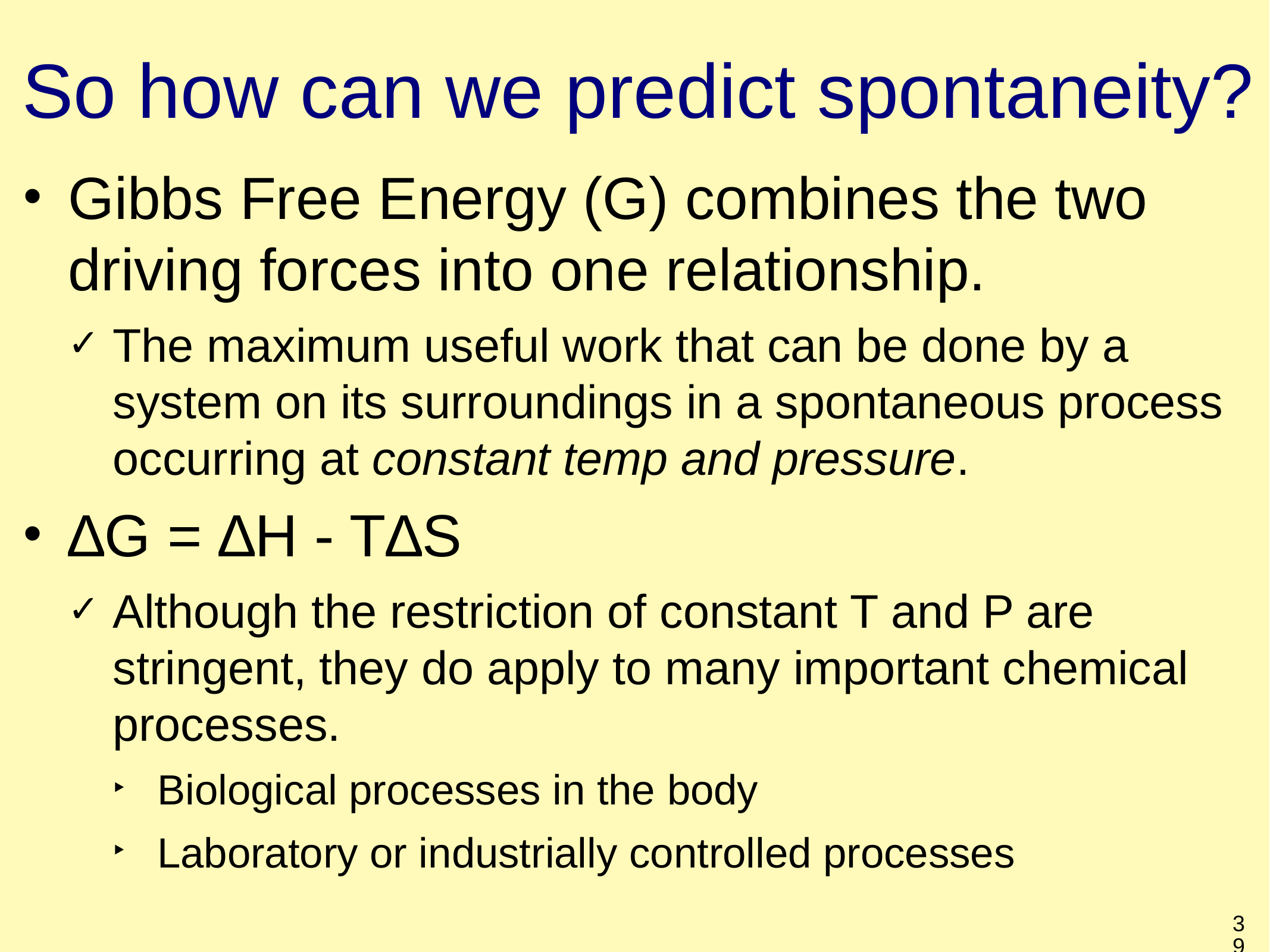

# So how can we predict spontaneity?
Gibbs Free Energy (G) combines the two driving forces into one relationship.
The maximum useful work that can be done by a system on its surroundings in a spontaneous process occurring at constant temp and pressure.
∆G = ∆H - T∆S
Although the restriction of constant T and P are stringent, they do apply to many important chemical processes.
Biological processes in the body
Laboratory or industrially controlled processes
39